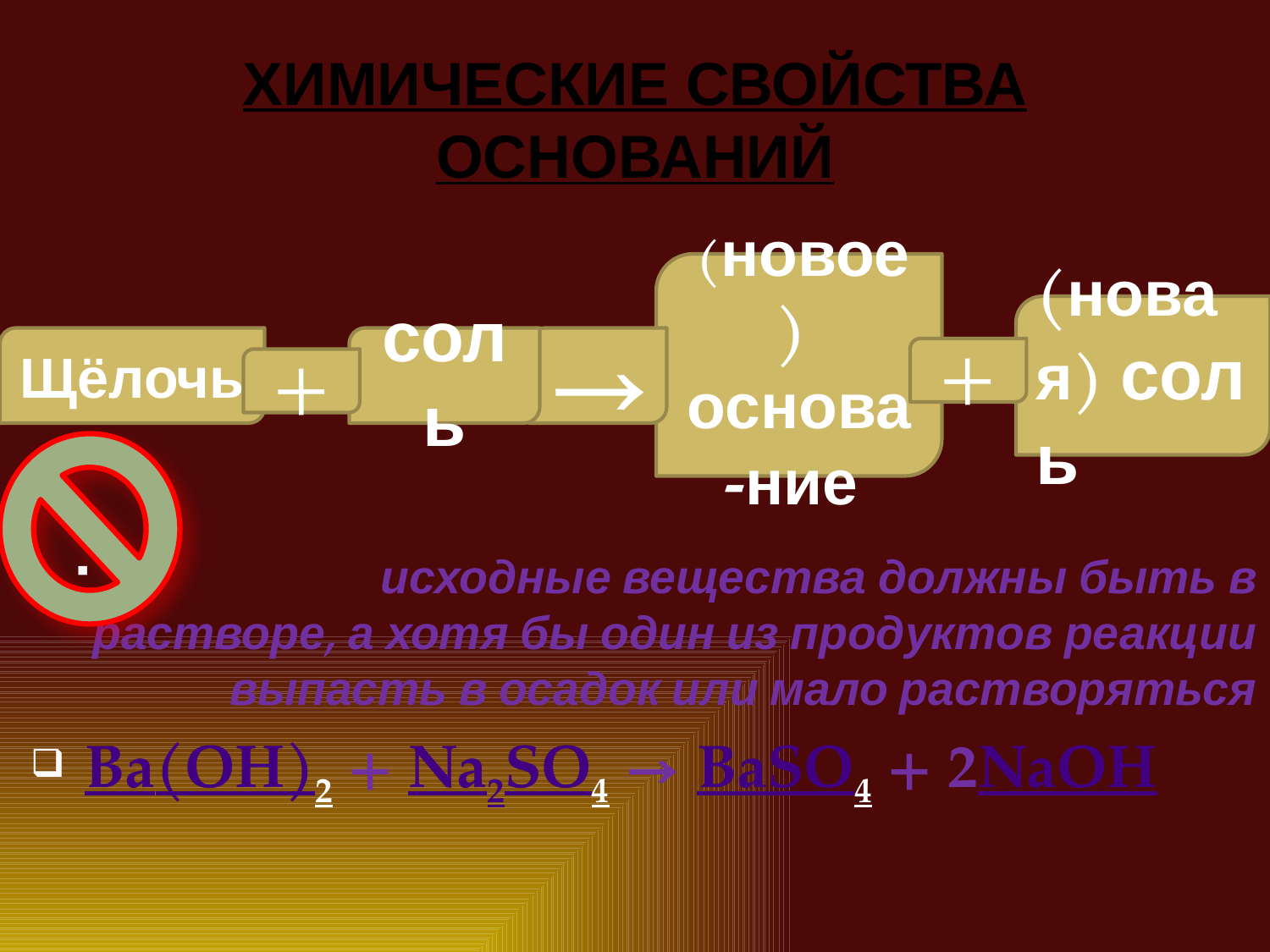

# ХИМИЧЕСКИЕ СВОЙСТВА ОСНОВАНИЙ

                     исходные вещества должны быть в растворе, а хотя бы один из продуктов реакции выпасть в осадок или мало растворяться
Ba(OH)2 + Na2SO4 → BaSO4 + 2NaOH

 (новое)
основа-ние
(новая) соль
Щёлочь
соль
→
+
+